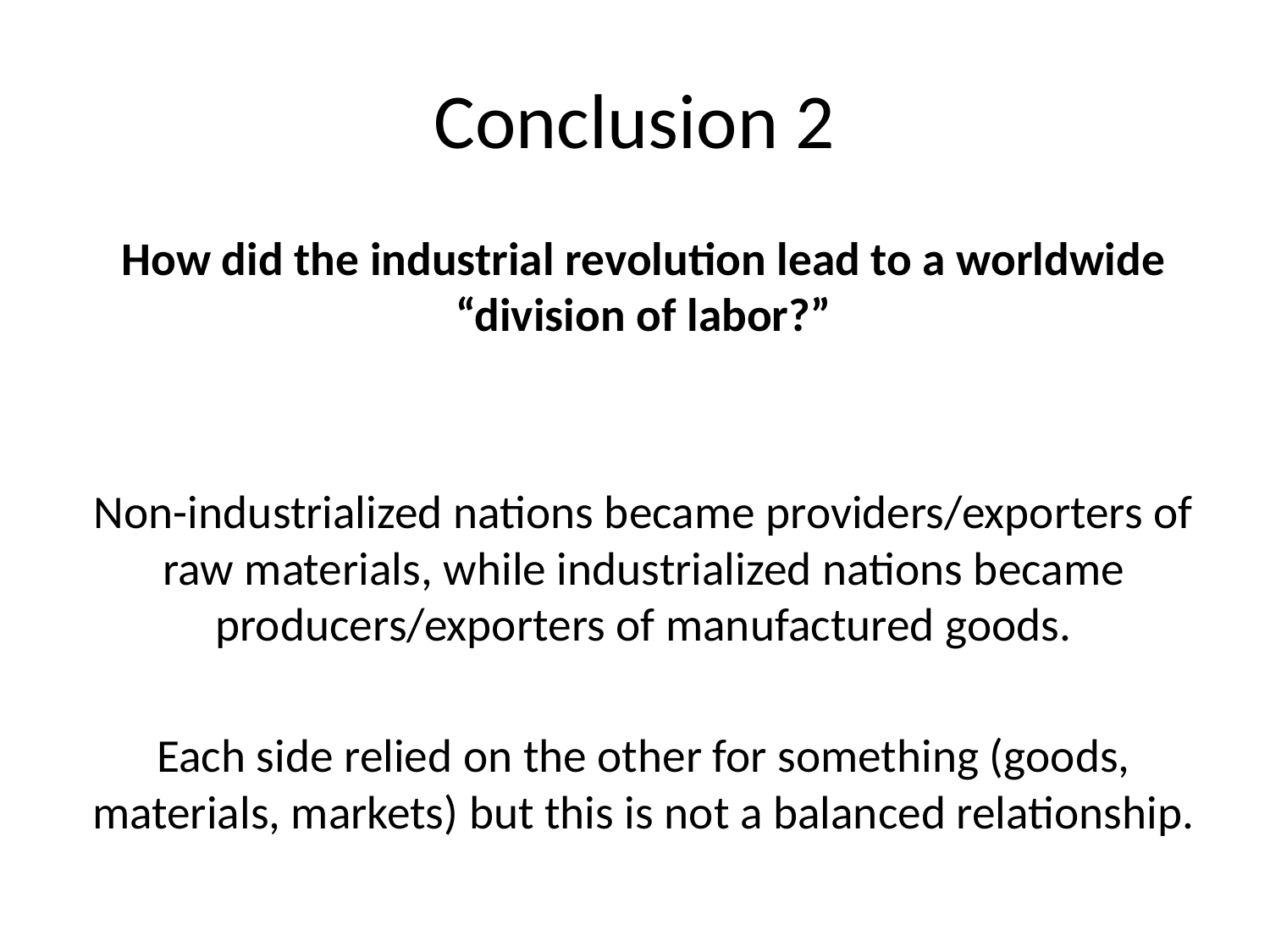

# Conclusion 2
How did the industrial revolution lead to a worldwide “division of labor?”

Non-industrialized nations became providers/exporters of raw materials, while industrialized nations became producers/exporters of manufactured goods.

Each side relied on the other for something (goods, materials, markets) but this is not a balanced relationship.